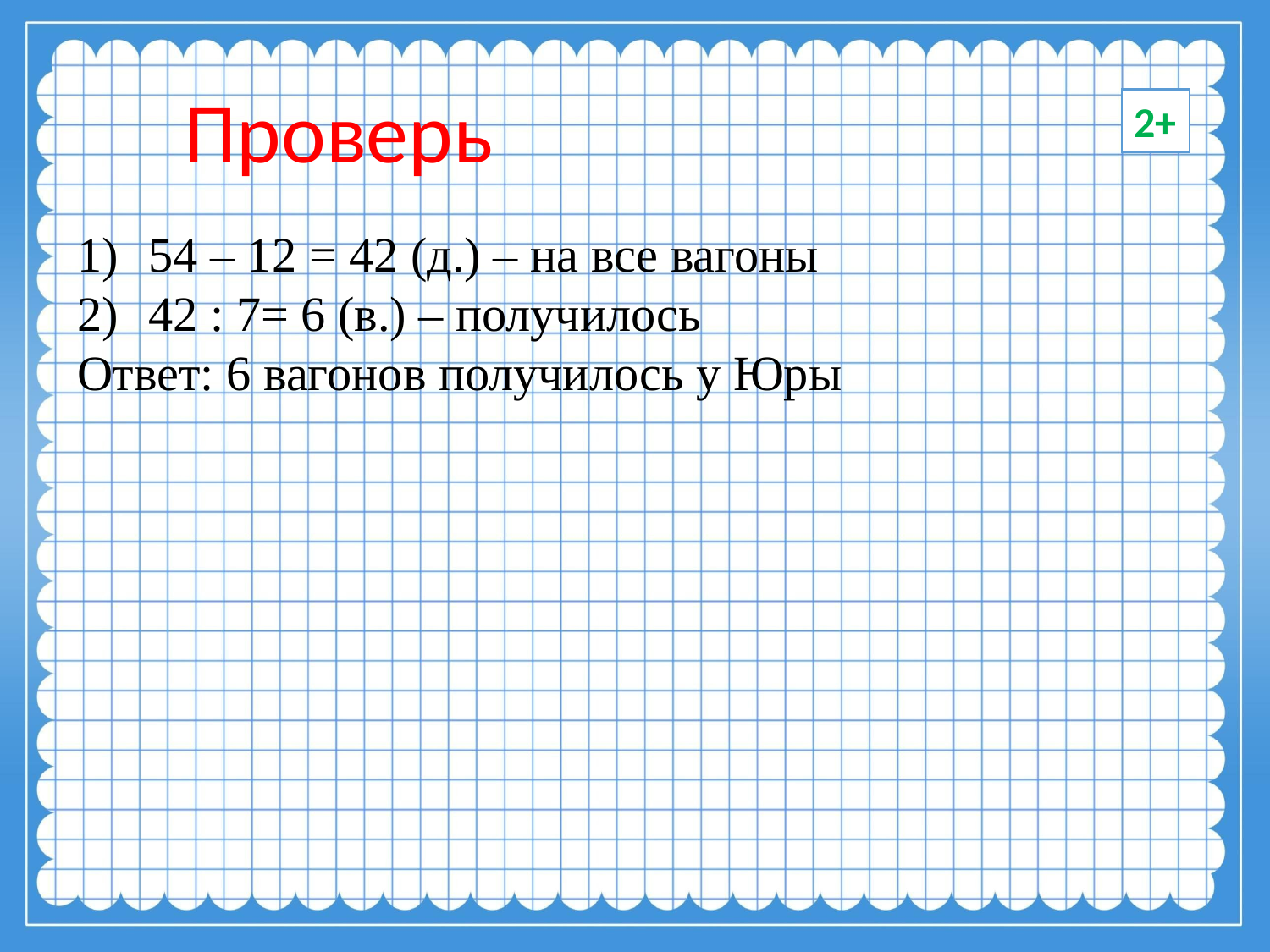

Проверь
2+
54 – 12 = 42 (д.) – на все вагоны
42 : 7= 6 (в.) – получилось
Ответ: 6 вагонов получилось у Юры